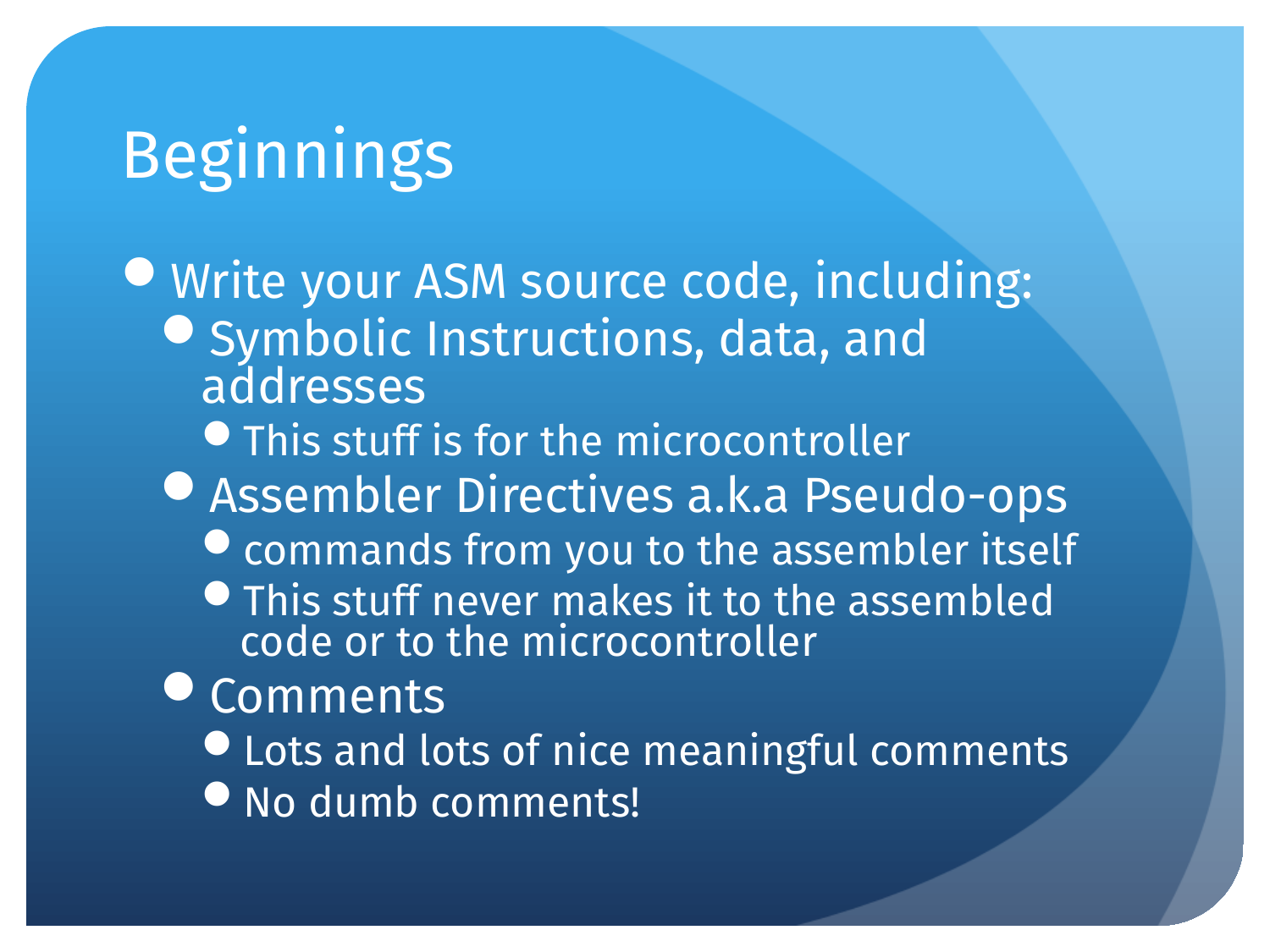

# Beginnings
Write your ASM source code, including:
Symbolic Instructions, data, and addresses
This stuff is for the microcontroller
Assembler Directives a.k.a Pseudo-ops
commands from you to the assembler itself
This stuff never makes it to the assembled code or to the microcontroller
Comments
Lots and lots of nice meaningful comments
No dumb comments!